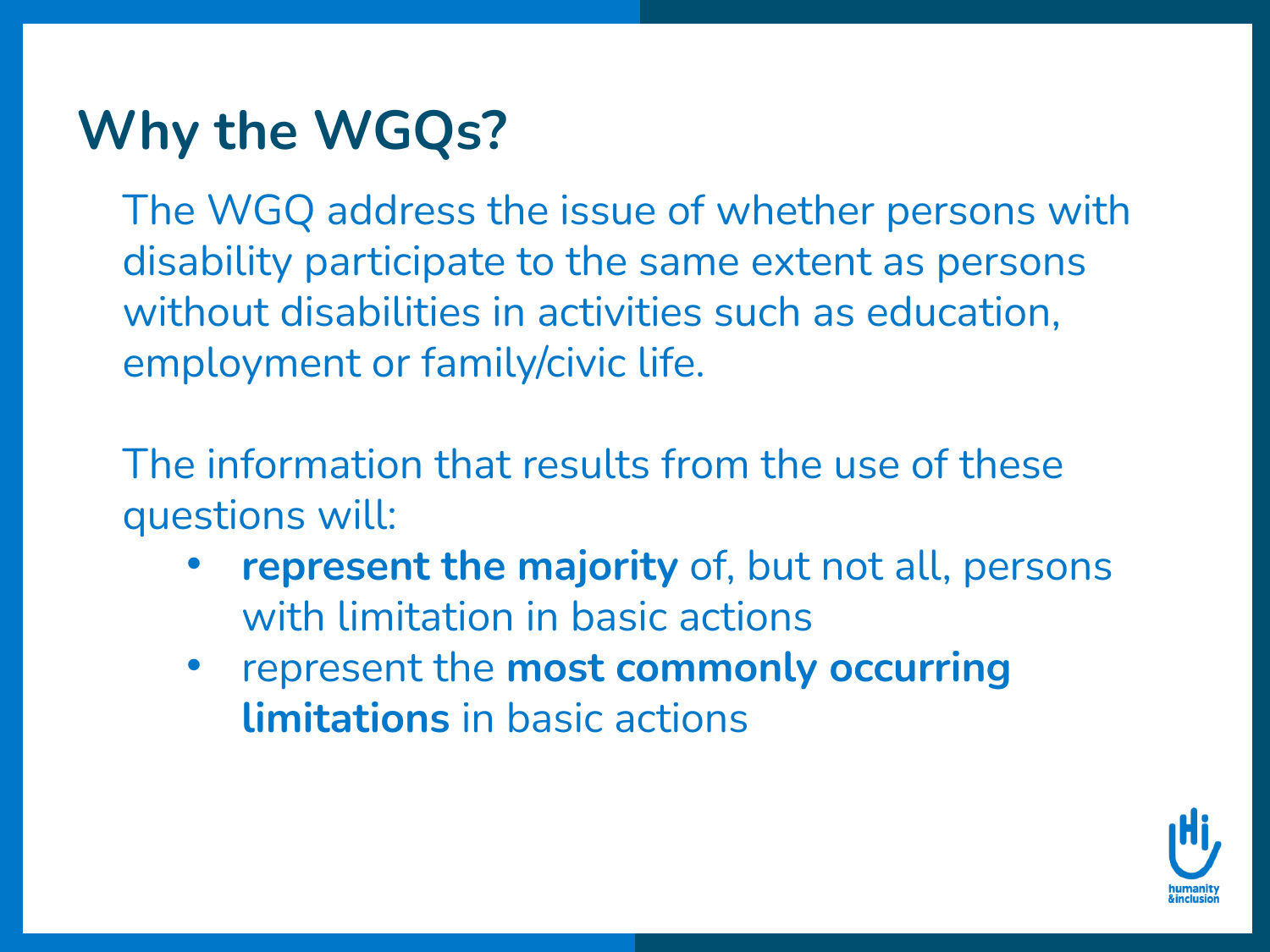

# Why the WGQs?
The WGQ address the issue of whether persons with disability participate to the same extent as persons without disabilities in activities such as education, employment or family/civic life.

The information that results from the use of these questions will:
represent the majority of, but not all, persons with limitation in basic actions
represent the most commonly occurring limitations in basic actions